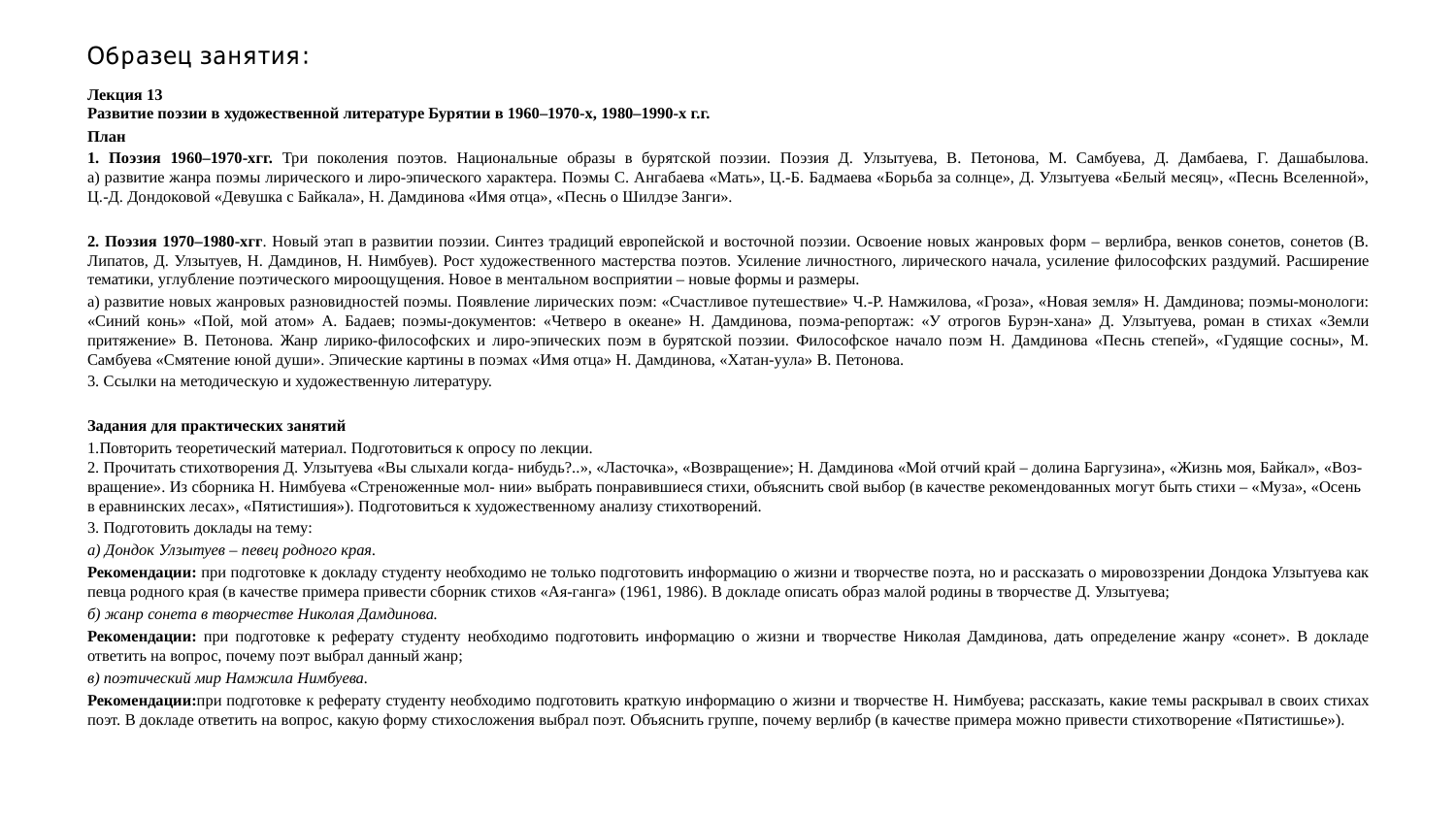

# Образец занятия:
Лекция 13
Развитие поэзии в художественной литературе Бурятии в 1960–1970-х, 1980–1990-х г.г.
План
1. Поэзия 1960–1970-хгг. Три поколения поэтов. Национальные образы в бурятской поэзии. Поэзия Д. Улзытуева, В. Петонова, М. Самбуева, Д. Дамбаева, Г. Дашабылова.
а) развитие жанра поэмы лирического и лиро-эпического характера. Поэмы С. Ангабаева «Мать», Ц.-Б. Бадмаева «Борьба за солнце», Д. Улзытуева «Белый месяц», «Песнь Вселенной», Ц.-Д. Дондоковой «Девушка с Байкала», Н. Дамдинова «Имя отца», «Песнь о Шилдэе Занги».

2. Поэзия 1970–1980-хгг. Новый этап в развитии поэзии. Синтез традиций европейской и восточной поэзии. Освоение новых жанровых форм – верлибра, венков сонетов, сонетов (В. Липатов, Д. Улзытуев, Н. Дамдинов, Н. Нимбуев). Рост художественного мастерства поэтов. Усиление личностного, лирического начала, усиление философских раздумий. Расширение тематики, углубление поэтического мироощущения. Новое в ментальном восприятии – новые формы и размеры.
а) развитие новых жанровых разновидностей поэмы. Появление лирических поэм: «Счастливое путешествие» Ч.-Р. Намжилова, «Гроза», «Новая земля» Н. Дамдинова; поэмы-монологи: «Синий конь» «Пой, мой атом» А. Бадаев; поэмы-документов: «Четверо в океане» Н. Дамдинова, поэма-репортаж: «У отрогов Бурэн-хана» Д. Улзытуева, роман в стихах «Земли притяжение» В. Петонова. Жанр лирико-философских и лиро-эпических поэм в бурятской поэзии. Философское начало поэм Н. Дамдинова «Песнь степей», «Гудящие сосны», М. Самбуева «Смятение юной души». Эпические картины в поэмах «Имя отца» Н. Дамдинова, «Хатан-уула» В. Петонова.
3. Ссылки на методическую и художественную литературу.

Задания для практических занятий
1.Повторить теоретический материал. Подготовиться к опросу по лекции.
2. Прочитать стихотворения Д. Улзытуева «Вы слыхали когда- нибудь?..», «Ласточка», «Возвращение»; Н. Дамдинова «Мой отчий край – долина Баргузина», «Жизнь моя, Байкал», «Воз- вращение». Из сборника Н. Нимбуева «Стреноженные мол- нии» выбрать понравившиеся стихи, объяснить свой выбор (в качестве рекомендованных могут быть стихи – «Муза», «Осень в еравнинских лесах», «Пятистишия»). Подготовиться к художественному анализу стихотворений.
3. Подготовить доклады на тему:
а) Дондок Улзытуев – певец родного края.
Рекомендации: при подготовке к докладу студенту необходимо не только подготовить информацию о жизни и творчестве поэта, но и рассказать о мировоззрении Дондока Улзытуева как певца родного края (в качестве примера привести сборник стихов «Ая-ганга» (1961, 1986). В докладе описать образ малой родины в творчестве Д. Улзытуева;
б) жанр сонета в творчестве Николая Дамдинова.
Рекомендации: при подготовке к реферату студенту необходимо подготовить информацию о жизни и творчестве Николая Дамдинова, дать определение жанру «сонет». В докладе ответить на вопрос, почему поэт выбрал данный жанр;
в) поэтический мир Намжила Нимбуева.
Рекомендации:при подготовке к реферату студенту необходимо подготовить краткую информацию о жизни и творчестве Н. Нимбуева; рассказать, какие темы раскрывал в своих стихах поэт. В докладе ответить на вопрос, какую форму стихосложения выбрал поэт. Объяснить группе, почему верлибр (в качестве примера можно привести стихотворение «Пятистишье»).